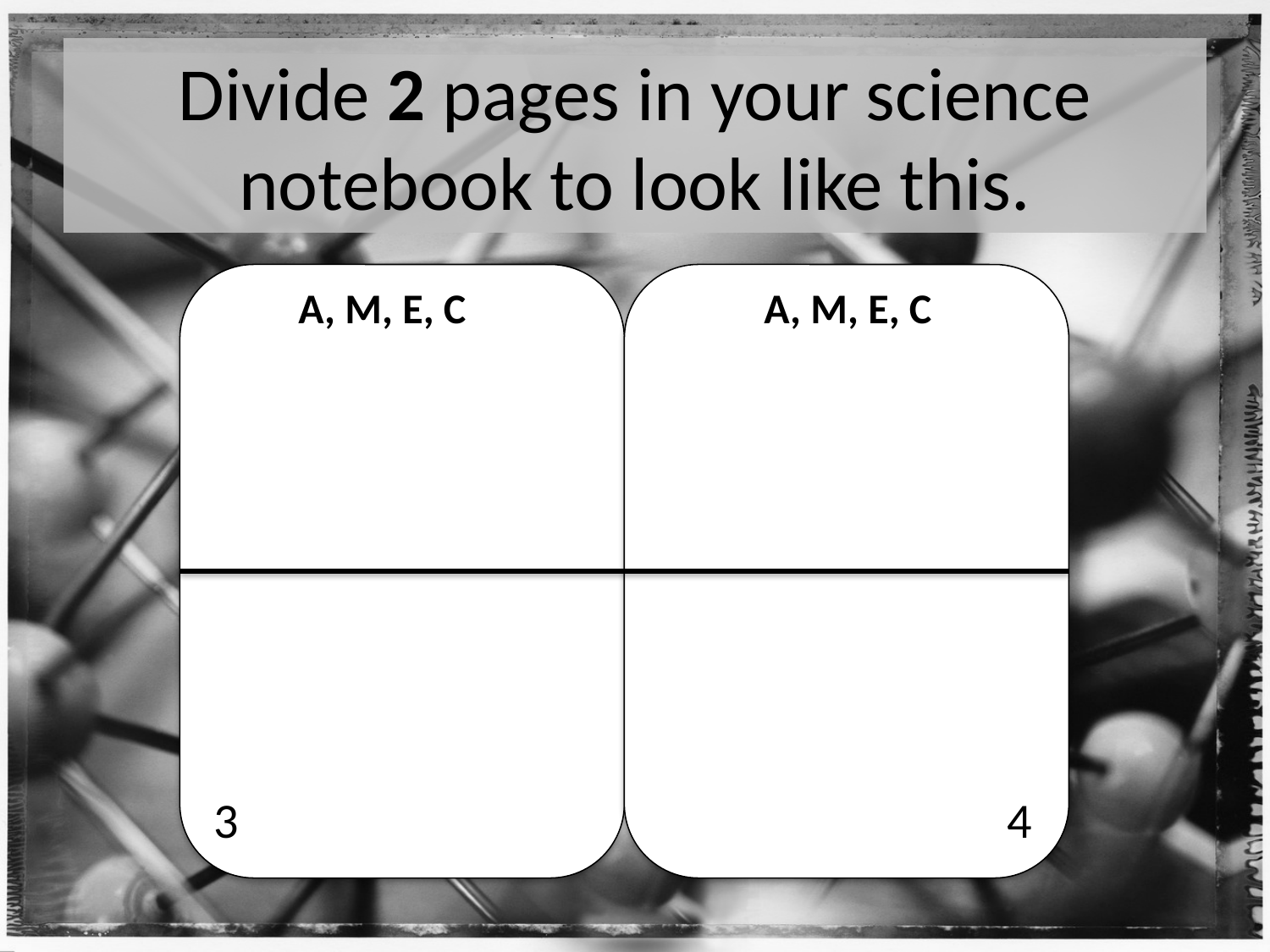

# Divide 2 pages in your science notebook to look like this.

A, M, E, C
A, M, E, C
3
4